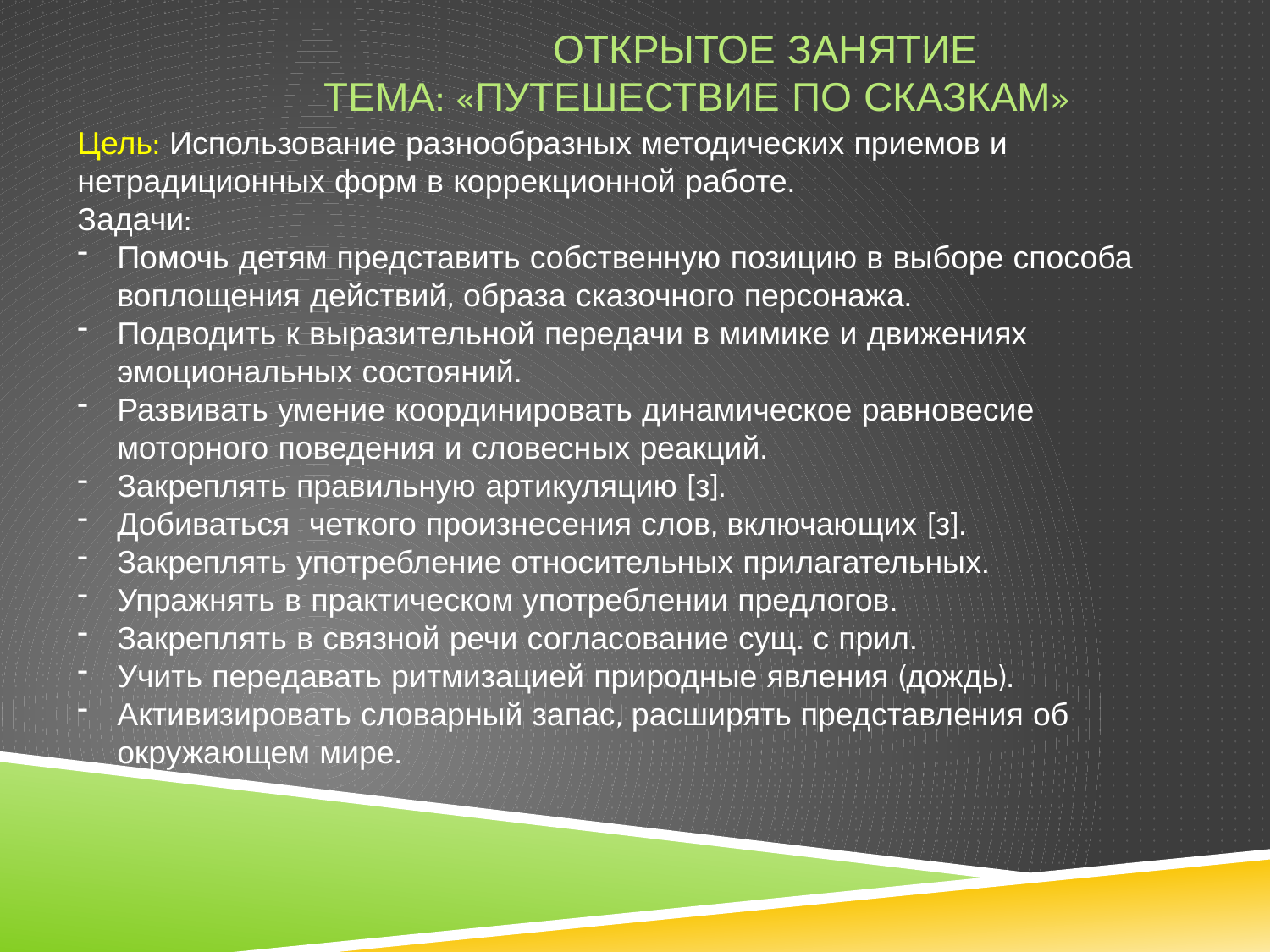

# Открытое занятие Тема: «Путешествие по сказкам»
Цель: Использование разнообразных методических приемов и нетрадиционных форм в коррекционной работе.
Задачи:
Помочь детям представить собственную позицию в выборе способа воплощения действий, образа сказочного персонажа.
Подводить к выразительной передачи в мимике и движениях эмоциональных состояний.
Развивать умение координировать динамическое равновесие моторного поведения и словесных реакций.
Закреплять правильную артикуляцию [з].
Добиваться  четкого произнесения слов, включающих [з].
Закреплять употребление относительных прилагательных.
Упражнять в практическом употреблении предлогов.
Закреплять в связной речи согласование сущ. с прил.
Учить передавать ритмизацией природные явления (дождь).
Активизировать словарный запас, расширять представления об окружающем мире.